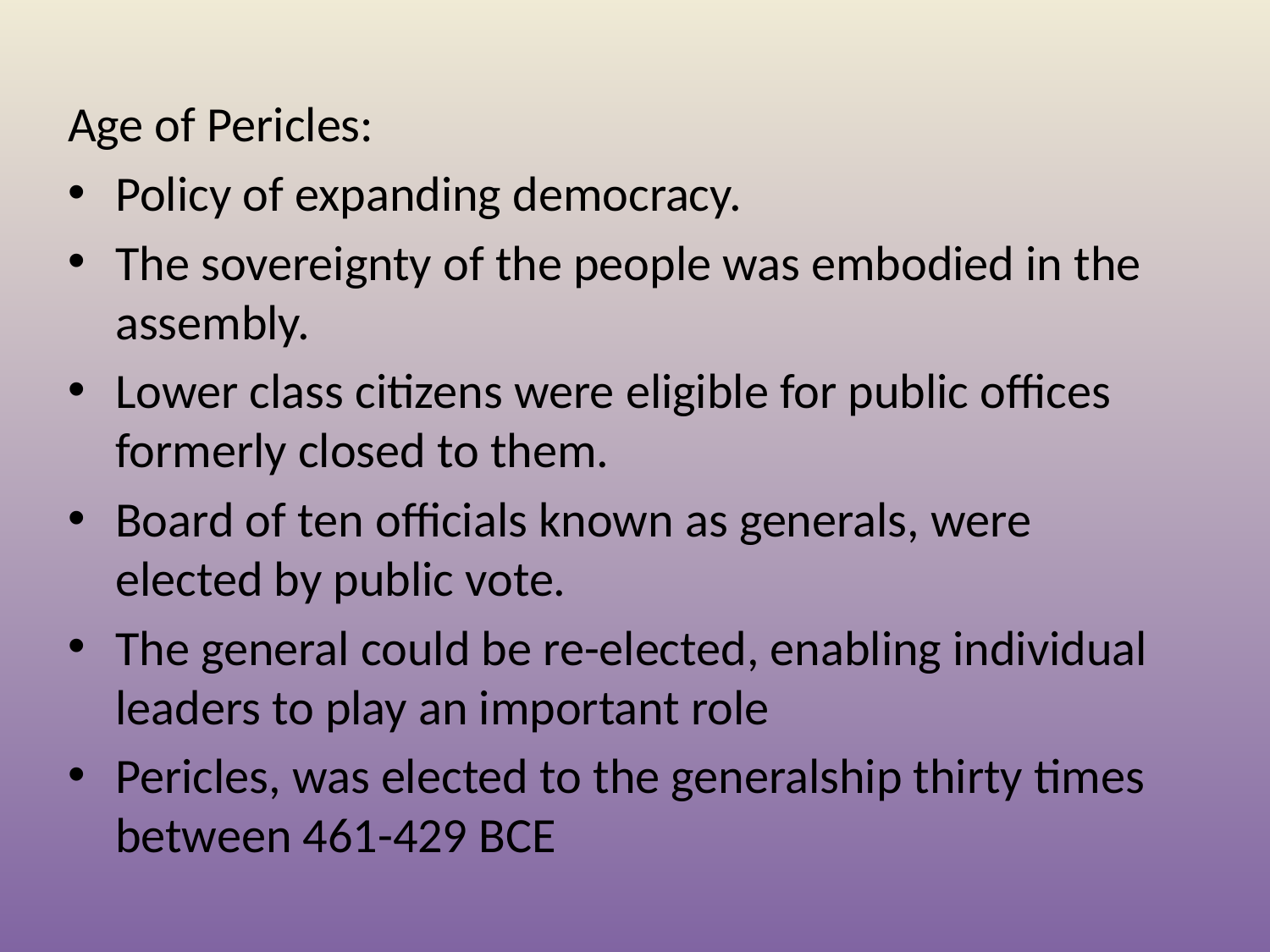

Age of Pericles:
Policy of expanding democracy.
The sovereignty of the people was embodied in the assembly.
Lower class citizens were eligible for public offices formerly closed to them.
Board of ten officials known as generals, were elected by public vote.
The general could be re-elected, enabling individual leaders to play an important role
Pericles, was elected to the generalship thirty times between 461-429 BCE